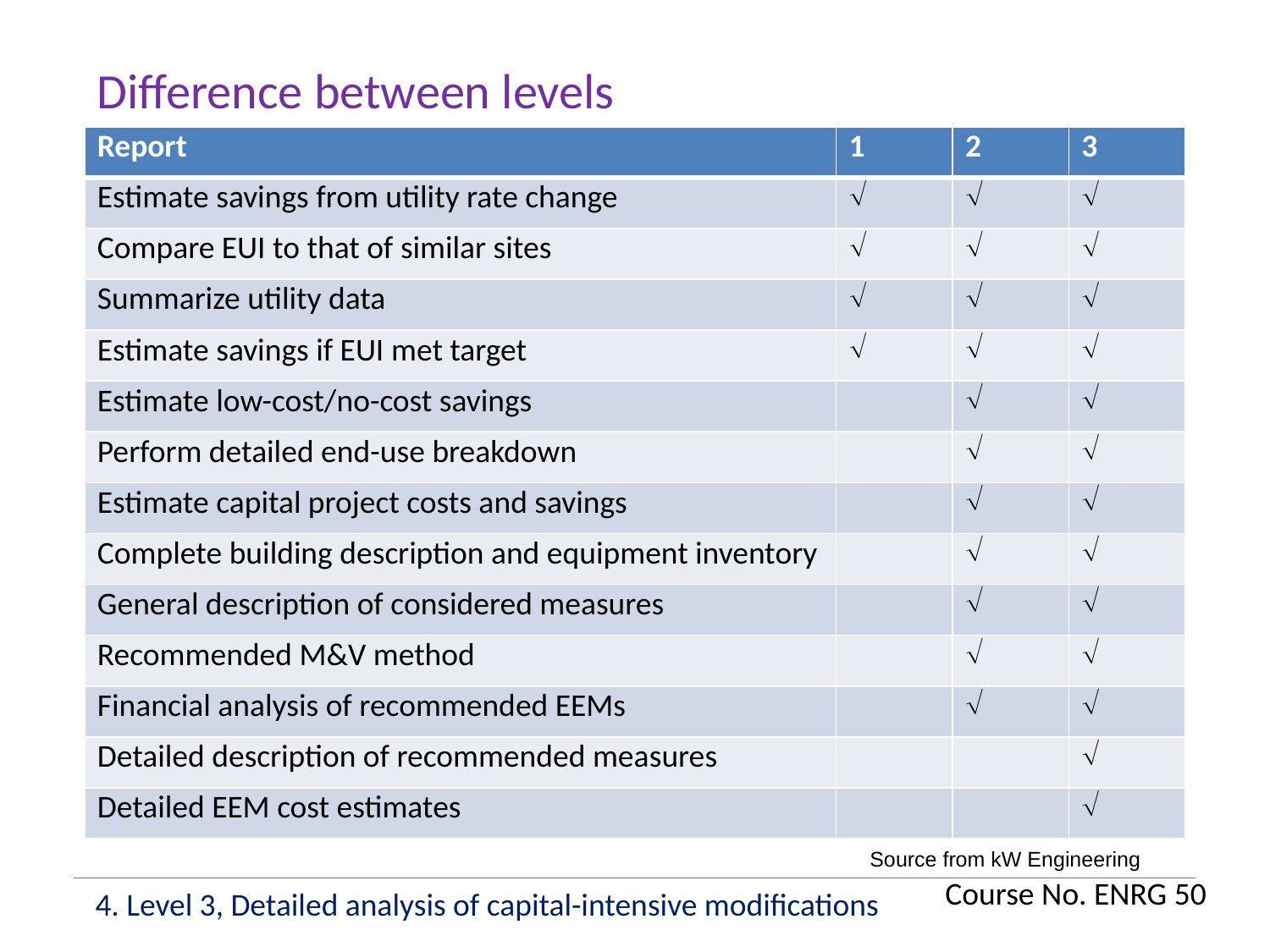

Difference between levels
| Report | 1 | 2 | 3 |
| --- | --- | --- | --- |
| Estimate savings from utility rate change | √ | √ | √ |
| Compare EUI to that of similar sites | √ | √ | √ |
| Summarize utility data | √ | √ | √ |
| Estimate savings if EUI met target | √ | √ | √ |
| Estimate low-cost/no-cost savings |  | √ | √ |
| Perform detailed end-use breakdown |  | √ | √ |
| Estimate capital project costs and savings |  | √ | √ |
| Complete building description and equipment inventory |  | √ | √ |
| General description of considered measures |  | √ | √ |
| Recommended M&V method |  | √ | √ |
| Financial analysis of recommended EEMs |  | √ | √ |
| Detailed description of recommended measures |  |  | √ |
| Detailed EEM cost estimates |  |  | √ |
Source from kW Engineering
Course No. ENRG 50
4. Level 3, Detailed analysis of capital-intensive modifications